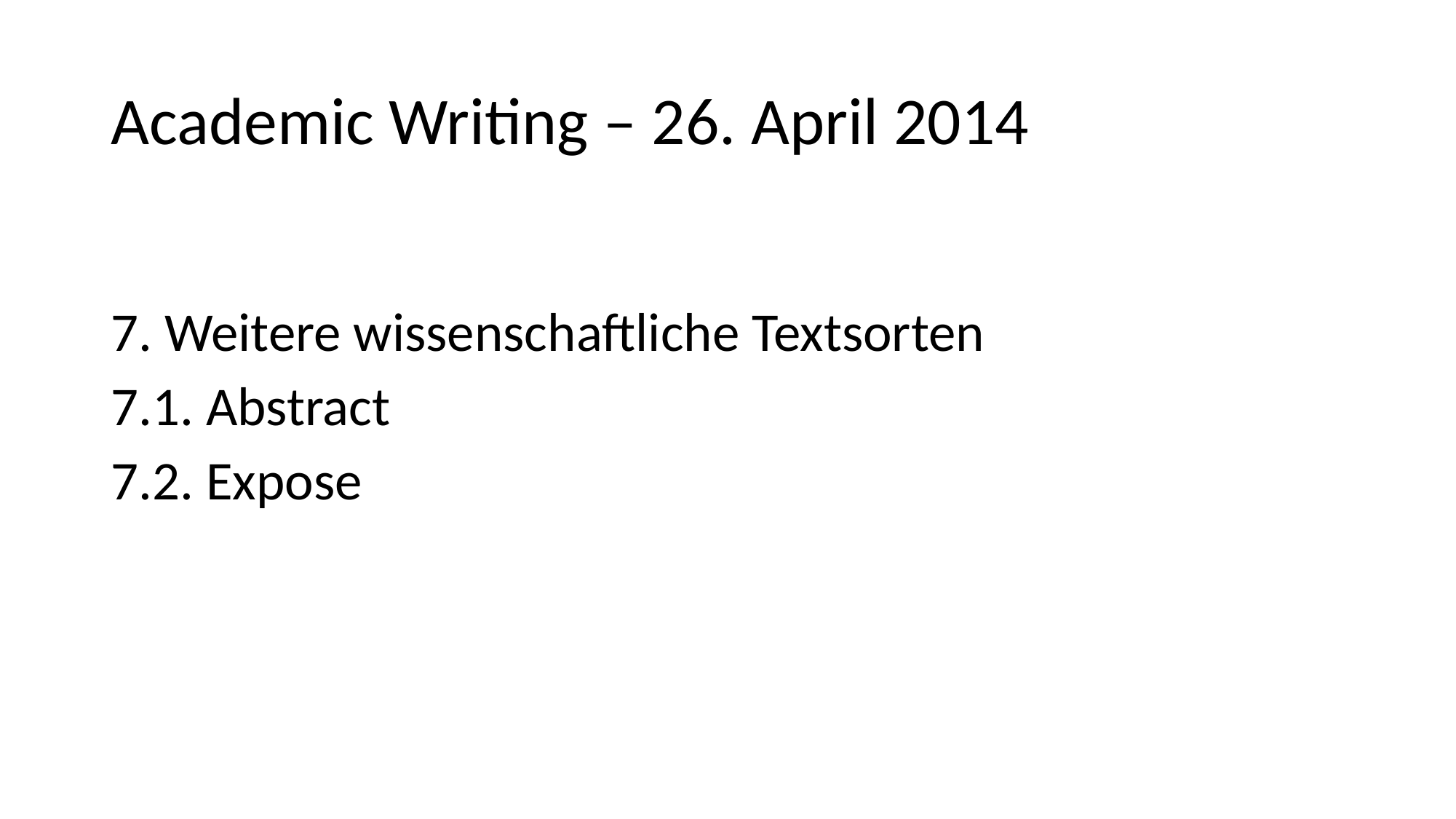

# Academic Writing – 26. April 2014

7. Weitere wissenschaftliche Textsorten
7.1. Abstract
7.2. Expose